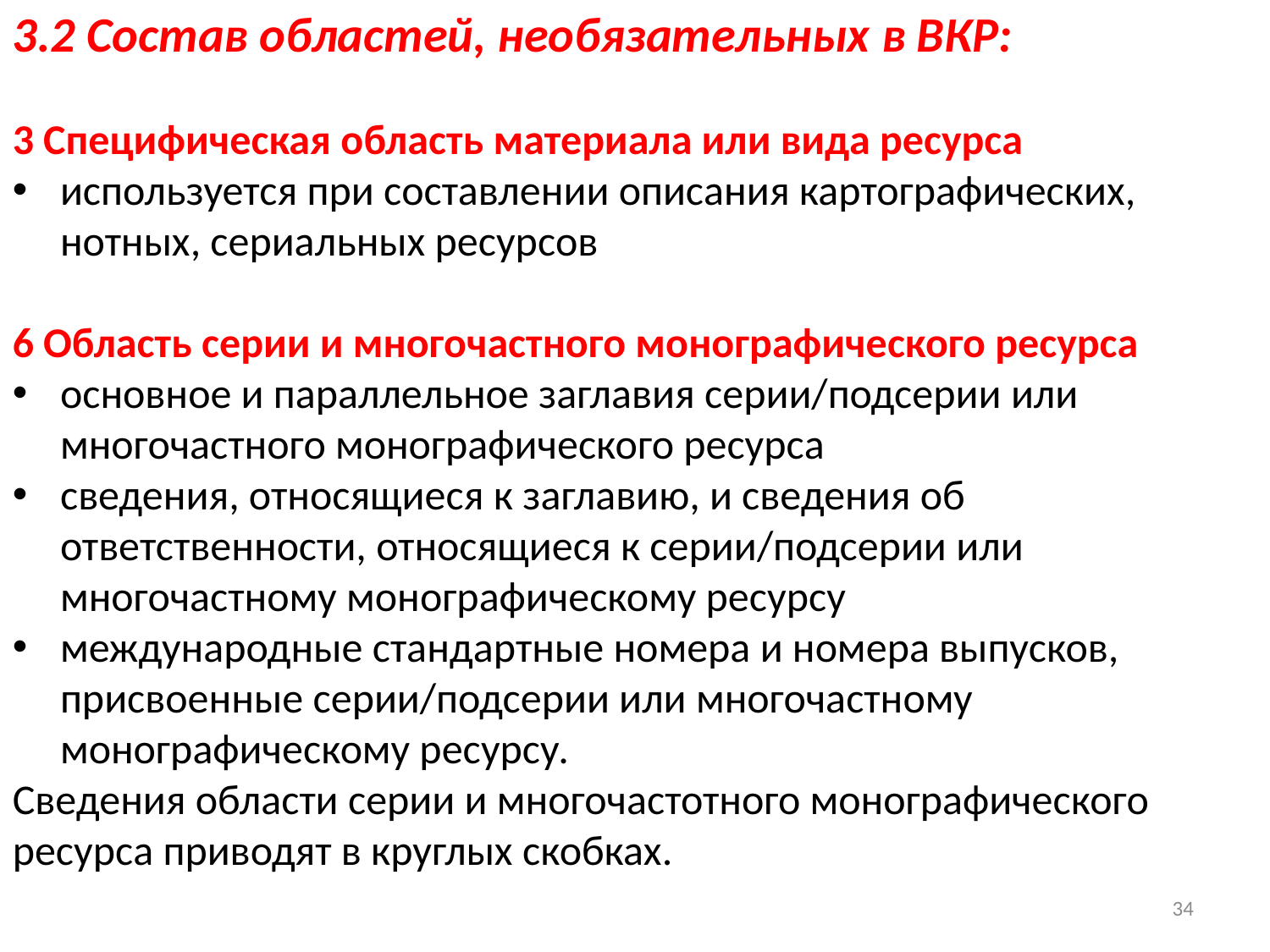

3.2 Состав областей, необязательных в ВКР:

3 Специфическая область материала или вида ресурса
используется при составлении описания картографических, нотных, сериальных ресурсов

6 Область серии и многочастного монографического ресурса
основное и параллельное заглавия серии/подсерии или многочастного монографического ресурса
сведения, относящиеся к заглавию, и сведения об ответственности, относящиеся к серии/подсерии или многочастному монографическому ресурсу
международные стандартные номера и номера выпусков, присвоенные серии/подсерии или многочастному  монографическому ресурсу.
Сведения области серии и многочастотного монографического ресурса приводят в круглых скобках.
34